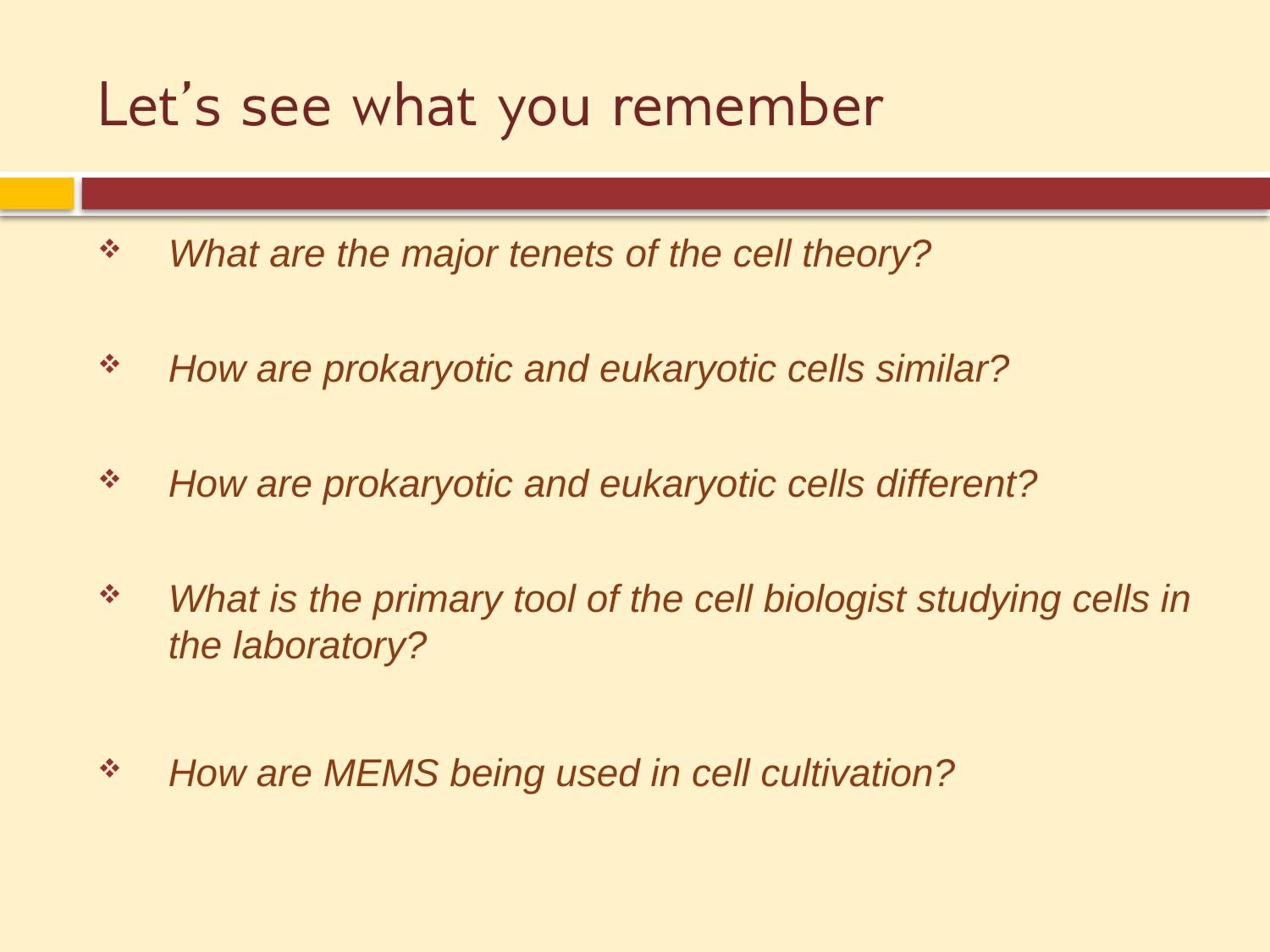

# Let’s see what you remember
What are the major tenets of the cell theory?

How are prokaryotic and eukaryotic cells similar?

How are prokaryotic and eukaryotic cells different?

What is the primary tool of the cell biologist studying cells in the laboratory?

How are MEMS being used in cell cultivation?